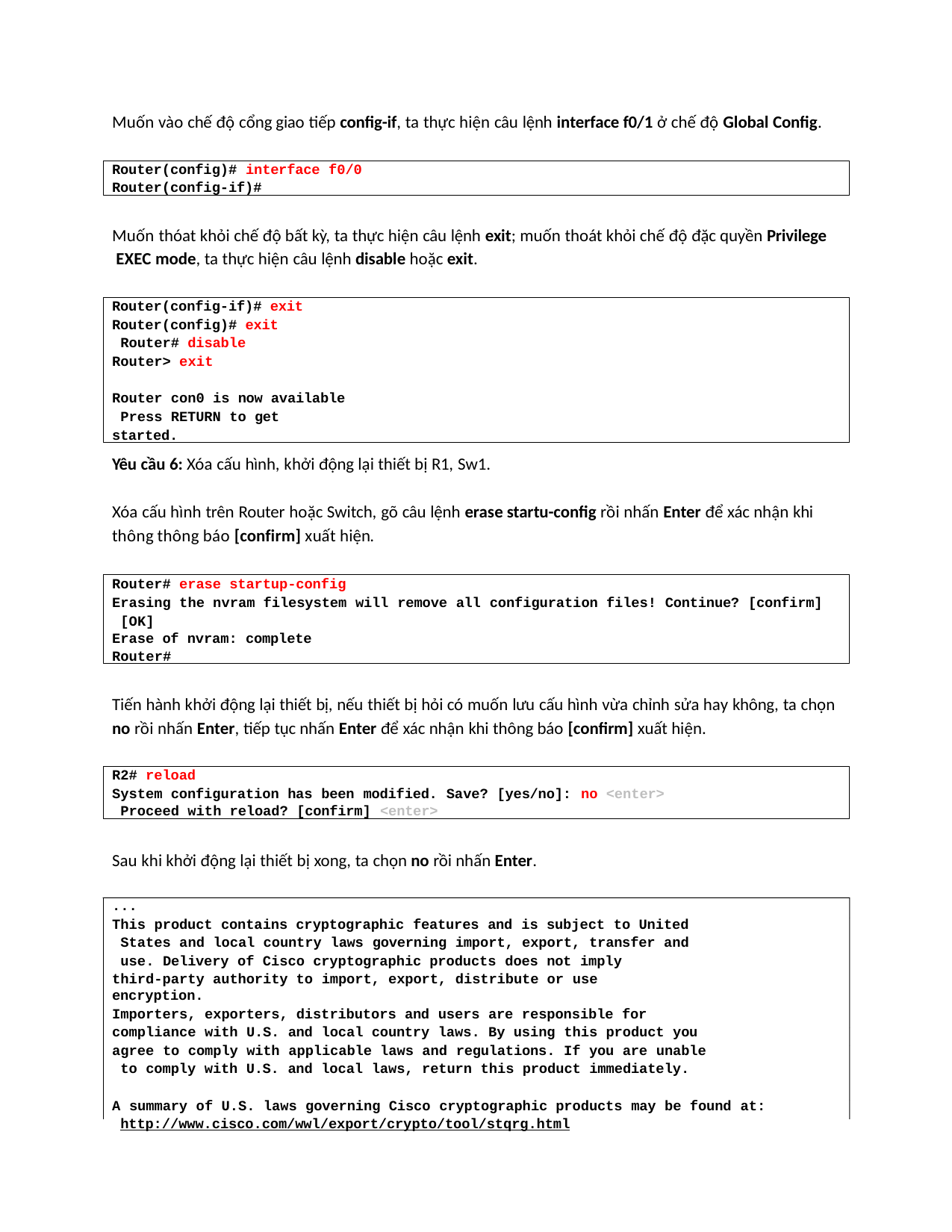

Muốn vào chế độ cổng giao tiếp config-if, ta thực hiện câu lệnh interface f0/1 ở chế độ Global Config.
Router(config)# interface f0/0
Router(config-if)#
Muốn thóat khỏi chế độ bất kỳ, ta thực hiện câu lệnh exit; muốn thoát khỏi chế độ đặc quyền Privilege  EXEC mode, ta thực hiện câu lệnh disable hoặc exit.
Router(config-if)# exit
Router(config)# exit  Router# disable  Router> exit

Router con0 is now available  Press RETURN to get started.
Yêu cầu 6: Xóa cấu hình, khởi động lại thiết bị R1, Sw1.

Xóa cấu hình trên Router hoặc Switch, gõ câu lệnh erase startu-config rồi nhấn Enter để xác nhận khi
thông thông báo [confirm] xuất hiện.
Router# erase startup-config
Erasing the nvram filesystem will remove all configuration files! Continue? [confirm]  [OK]
Erase of nvram: complete
Router#
Tiến hành khởi động lại thiết bị, nếu thiết bị hỏi có muốn lưu cấu hình vừa chỉnh sửa hay không, ta chọn
no rồi nhấn Enter, tiếp tục nhấn Enter để xác nhận khi thông báo [confirm] xuất hiện.
R2# reload
System configuration has been modified. Save? [yes/no]: no <enter>  Proceed with reload? [confirm] <enter>
Sau khi khởi động lại thiết bị xong, ta chọn no rồi nhấn Enter.

...
This product contains cryptographic features and is subject to United  States and local country laws governing import, export, transfer and  use. Delivery of Cisco cryptographic products does not imply
third-party authority to import, export, distribute or use encryption.
Importers, exporters, distributors and users are responsible for  compliance with U.S. and local country laws. By using this product you  agree to comply with applicable laws and regulations. If you are unable  to comply with U.S. and local laws, return this product immediately.

A summary of U.S. laws governing Cisco cryptographic products may be found at:  http://www.cisco.com/wwl/export/crypto/tool/stqrg.html